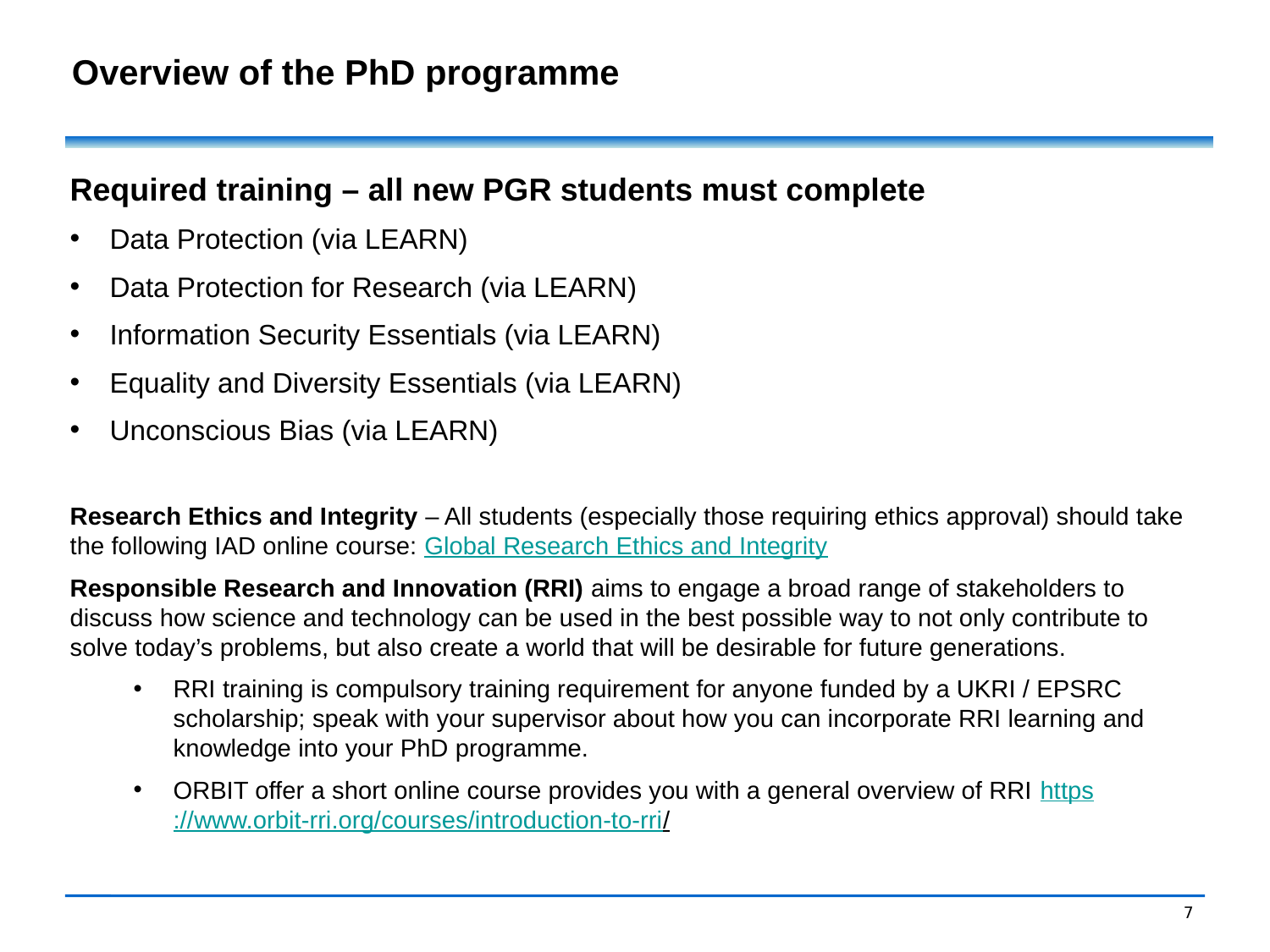

# Overview of the PhD programme
Required training – all new PGR students must complete
Data Protection (via LEARN)
Data Protection for Research (via LEARN)
Information Security Essentials (via LEARN)
Equality and Diversity Essentials (via LEARN)
Unconscious Bias (via LEARN)

Research Ethics and Integrity – All students (especially those requiring ethics approval) should take the following IAD online course: Global Research Ethics and Integrity
Responsible Research and Innovation (RRI) aims to engage a broad range of stakeholders to discuss how science and technology can be used in the best possible way to not only contribute to solve today’s problems, but also create a world that will be desirable for future generations.
RRI training is compulsory training requirement for anyone funded by a UKRI / EPSRC scholarship; speak with your supervisor about how you can incorporate RRI learning and knowledge into your PhD programme.
ORBIT offer a short online course provides you with a general overview of RRI https://www.orbit-rri.org/courses/introduction-to-rri/
7